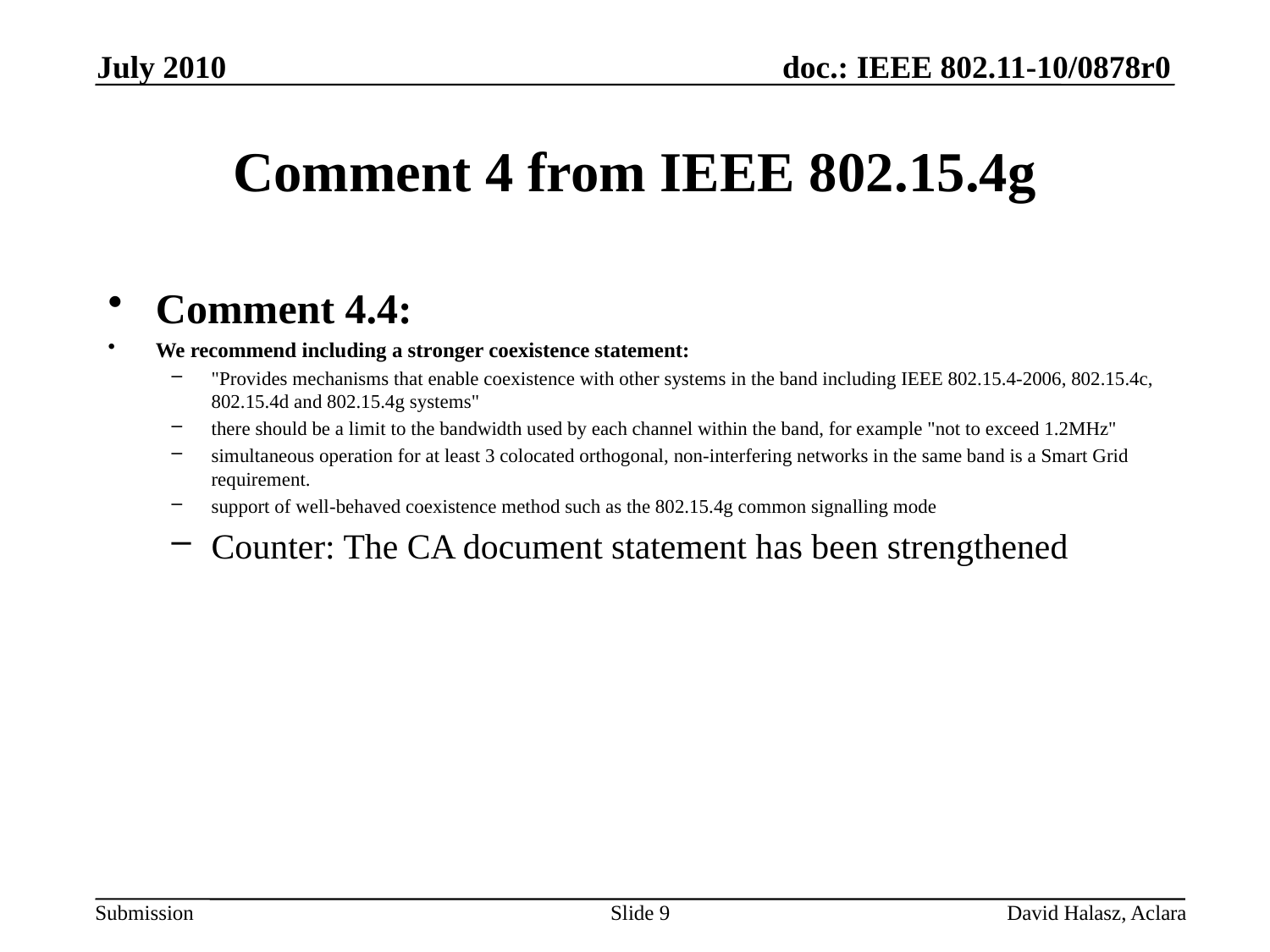

July 2010
# Comment 4 from IEEE 802.15.4g
Comment 4.4:
We recommend including a stronger coexistence statement:
"Provides mechanisms that enable coexistence with other systems in the band including IEEE 802.15.4-2006, 802.15.4c, 802.15.4d and 802.15.4g systems"
there should be a limit to the bandwidth used by each channel within the band, for example "not to exceed 1.2MHz"
simultaneous operation for at least 3 colocated orthogonal, non-interfering networks in the same band is a Smart Grid requirement.
support of well-behaved coexistence method such as the 802.15.4g common signalling mode
Counter: The CA document statement has been strengthened
Slide 9
David Halasz, Aclara